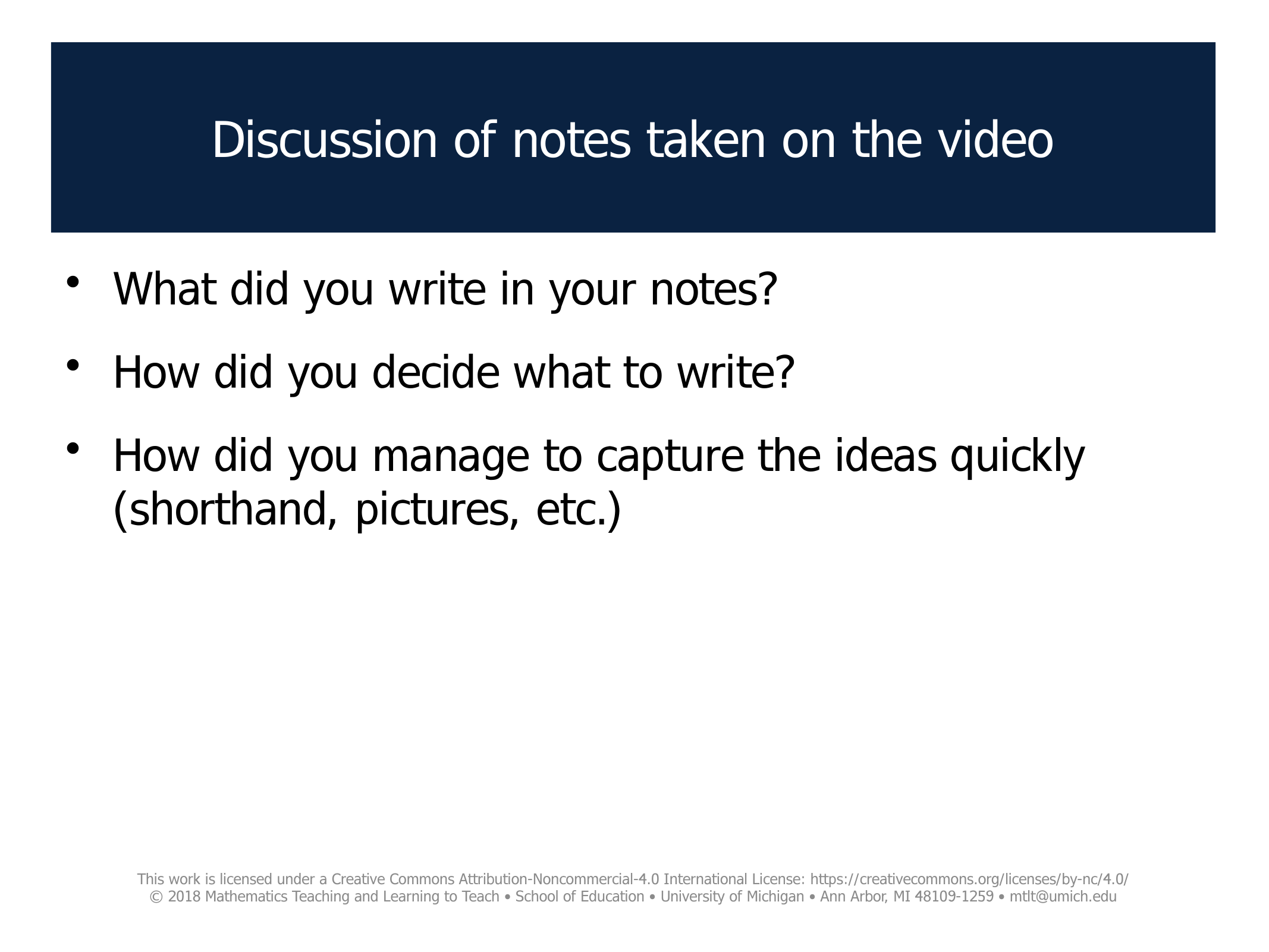

# Discussion of notes taken on the video
What did you write in your notes?
How did you decide what to write?
How did you manage to capture the ideas quickly (shorthand, pictures, etc.)
This work is licensed under a Creative Commons Attribution-Noncommercial-4.0 International License: https://creativecommons.org/licenses/by-nc/4.0/
© 2018 Mathematics Teaching and Learning to Teach • School of Education • University of Michigan • Ann Arbor, MI 48109-1259 • mtlt@umich.edu